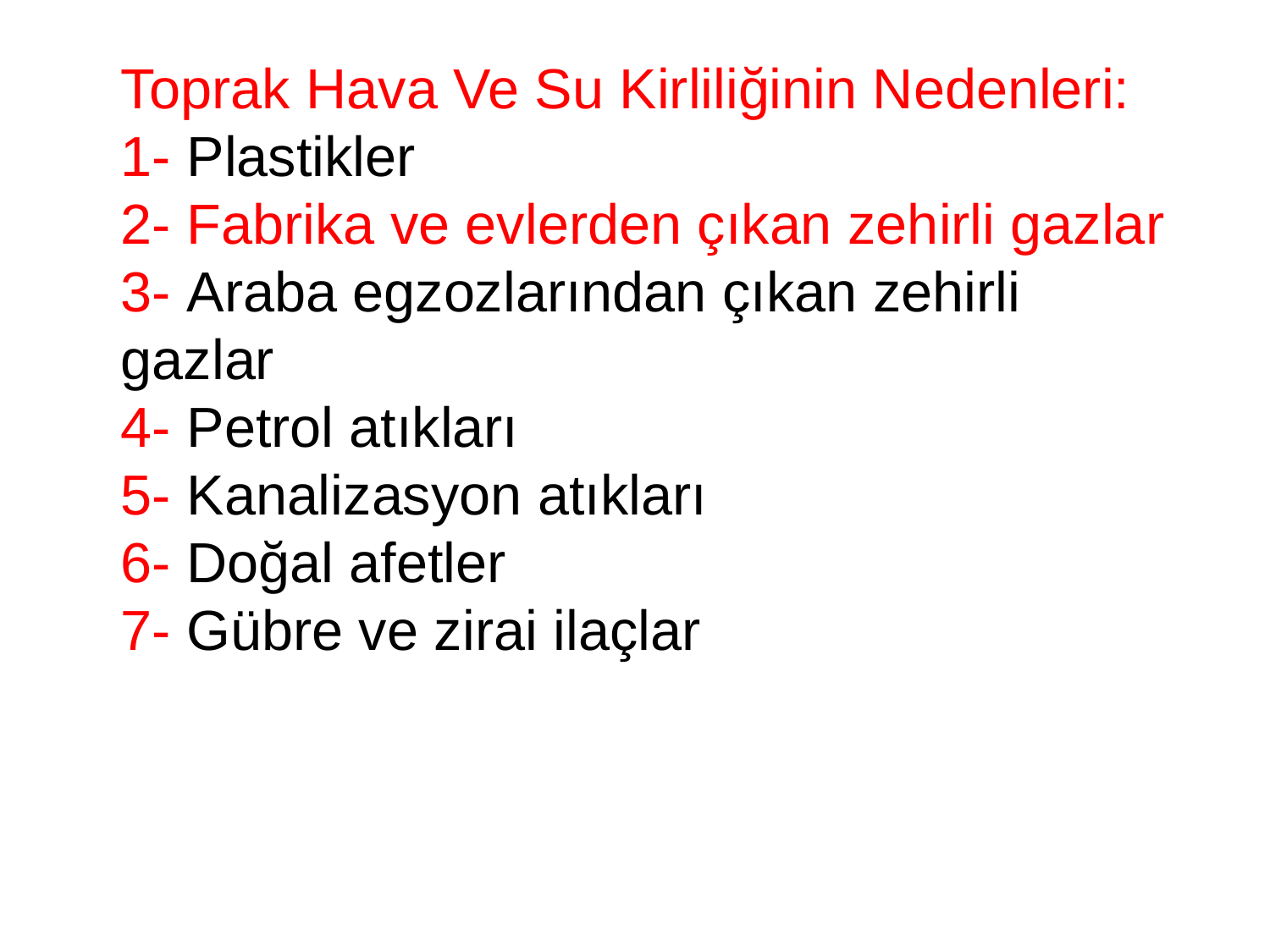

Toprak Hava Ve Su Kirliliğinin Nedenleri:
1- Plastikler
2- Fabrika ve evlerden çıkan zehirli gazlar
3- Araba egzozlarından çıkan zehirli
gazlar
4- Petrol atıkları
5- Kanalizasyon atıkları
6- Doğal afetler
7- Gübre ve zirai ilaçlar